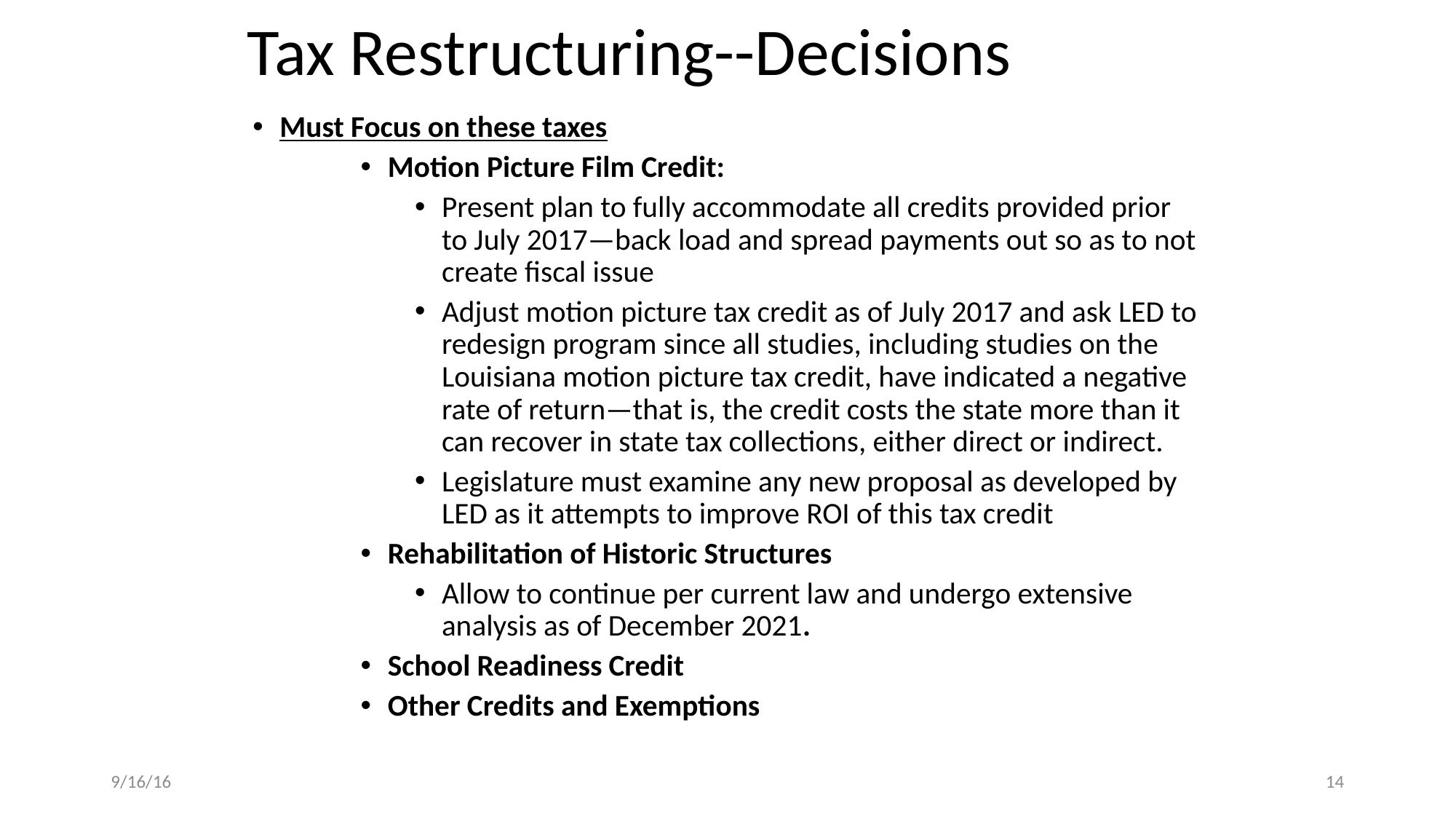

# Tax Restructuring--Decisions
Must Focus on these taxes
Motion Picture Film Credit:
Present plan to fully accommodate all credits provided prior to July 2017—back load and spread payments out so as to not create fiscal issue
Adjust motion picture tax credit as of July 2017 and ask LED to redesign program since all studies, including studies on the Louisiana motion picture tax credit, have indicated a negative rate of return—that is, the credit costs the state more than it can recover in state tax collections, either direct or indirect.
Legislature must examine any new proposal as developed by LED as it attempts to improve ROI of this tax credit
Rehabilitation of Historic Structures
Allow to continue per current law and undergo extensive analysis as of December 2021.
School Readiness Credit
Other Credits and Exemptions
9/16/16
14